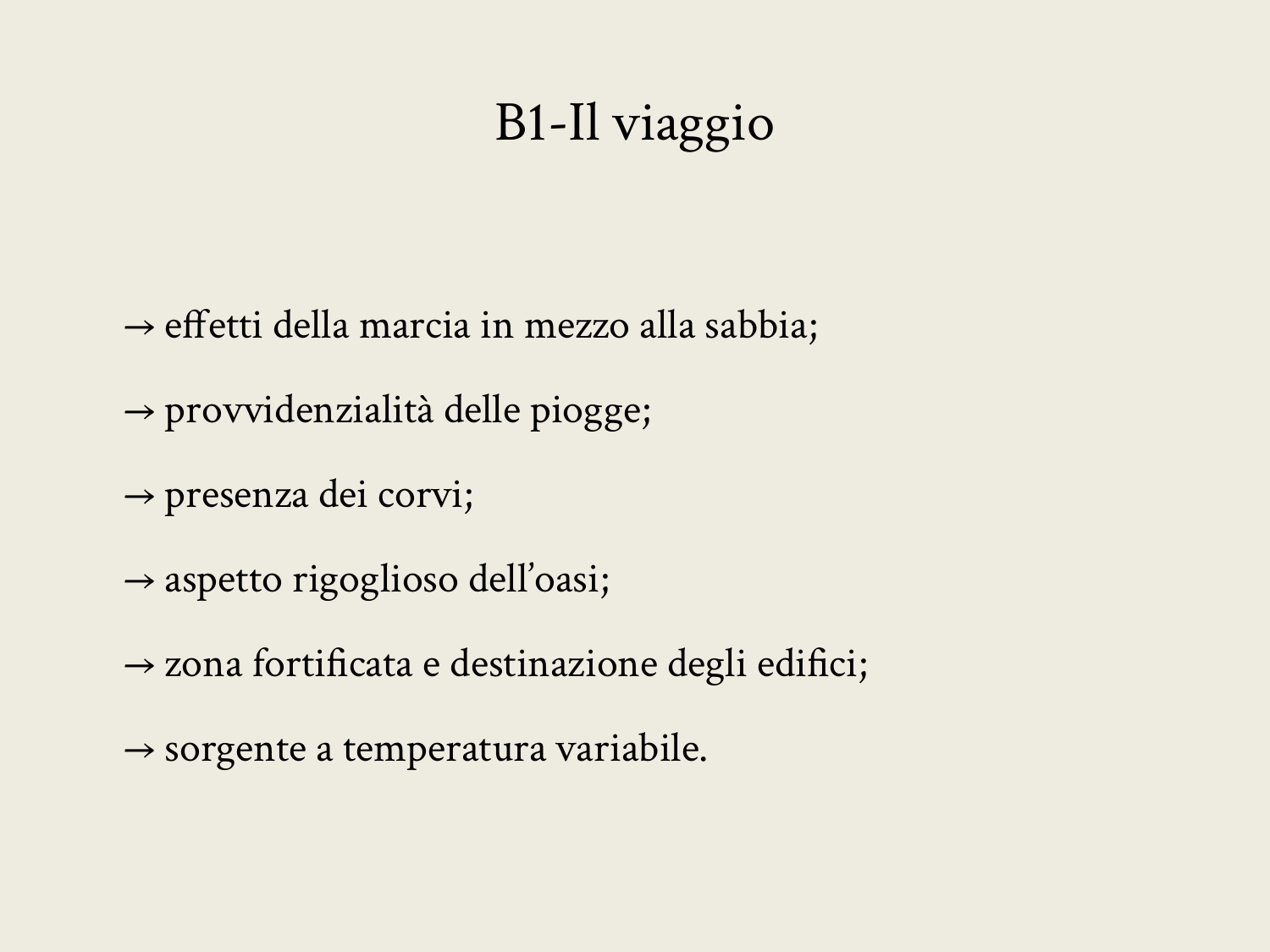

# B1-Il viaggio

→ effetti della marcia in mezzo alla sabbia;
→ provvidenzialità delle piogge;
→ presenza dei corvi;
→ aspetto rigoglioso dell’oasi;
→ zona fortificata e destinazione degli edifici;
→ sorgente a temperatura variabile.